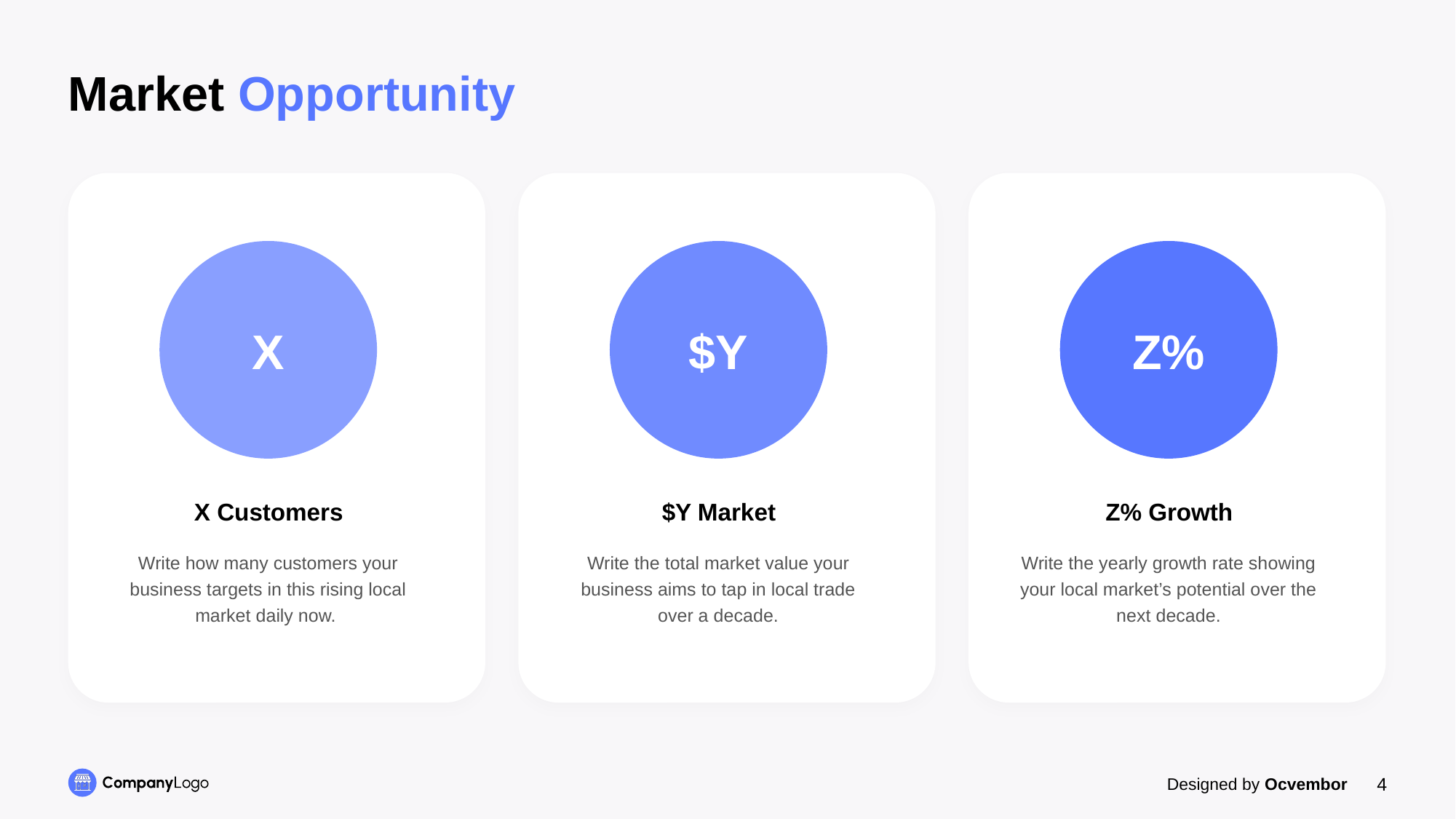

# Market Opportunity

X
$Y
Z%
X Customers
Write how many customers your business targets in this rising local market daily now.
$Y Market
Write the total market value your business aims to tap in local trade over a decade.
Z% Growth
Write the yearly growth rate showing your local market’s potential over the next decade.